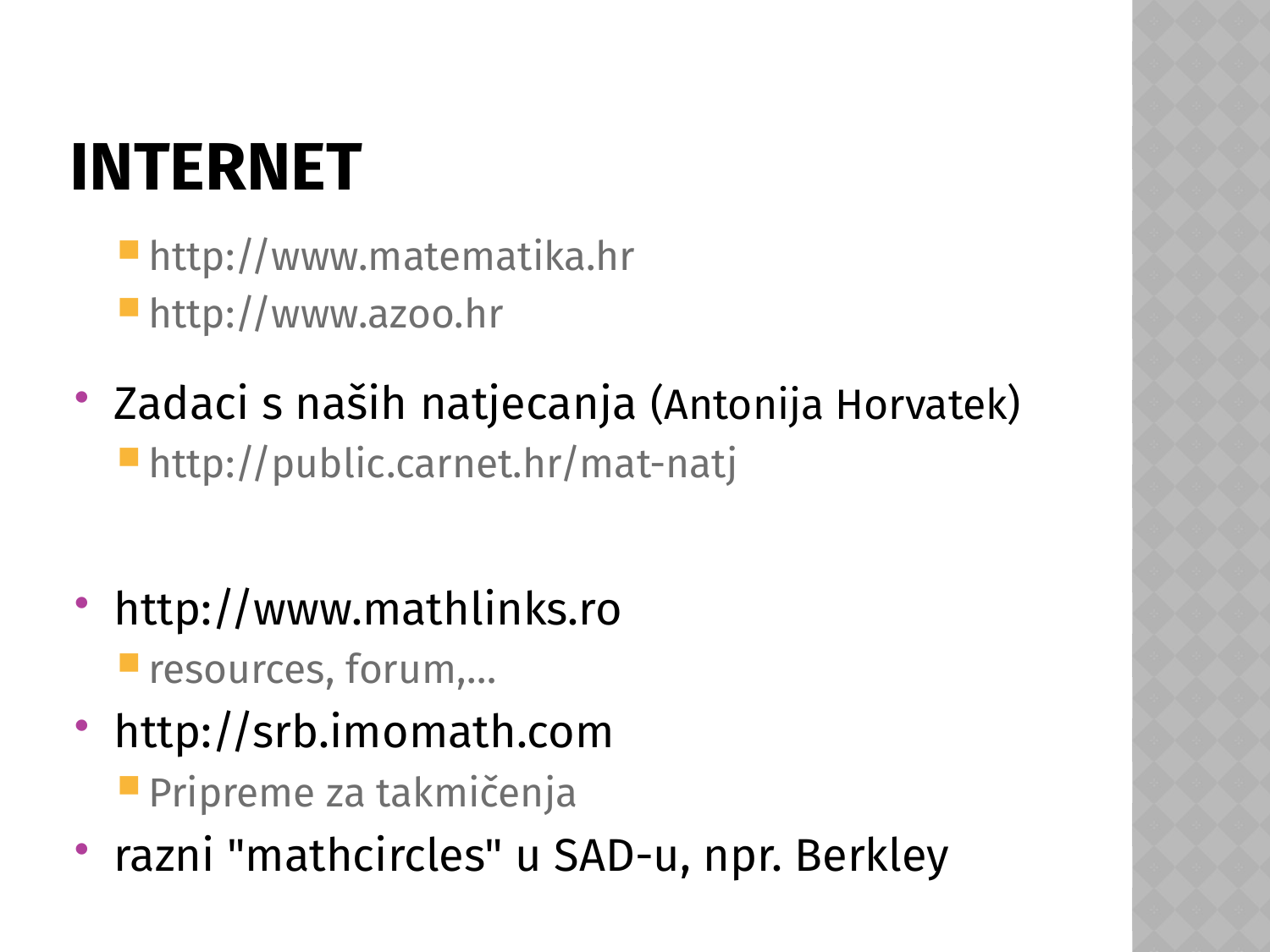

# Internet
http://www.matematika.hr
http://www.azoo.hr

Zadaci s naših natjecanja (Antonija Horvatek)
http://public.carnet.hr/mat-natj

http://www.mathlinks.ro
resources, forum,…
http://srb.imomath.com
Pripreme za takmičenja
razni "mathcircles" u SAD-u, npr. Berkley